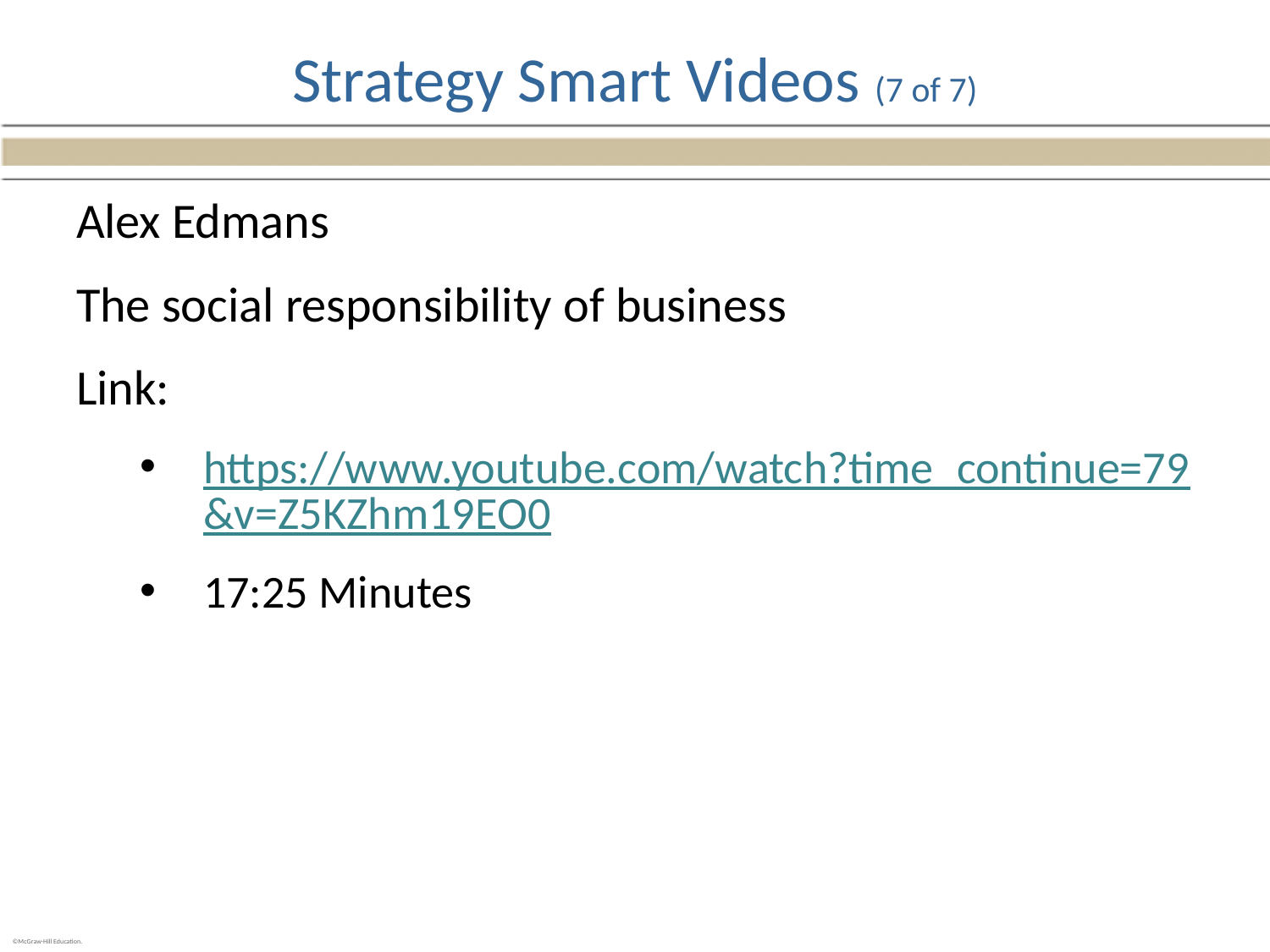

# Strategy Smart Videos (7 of 7)
Alex Edmans
The social responsibility of business
Link:
https://www.youtube.com/watch?time_continue=79&v=Z5KZhm19EO0
17:25 Minutes